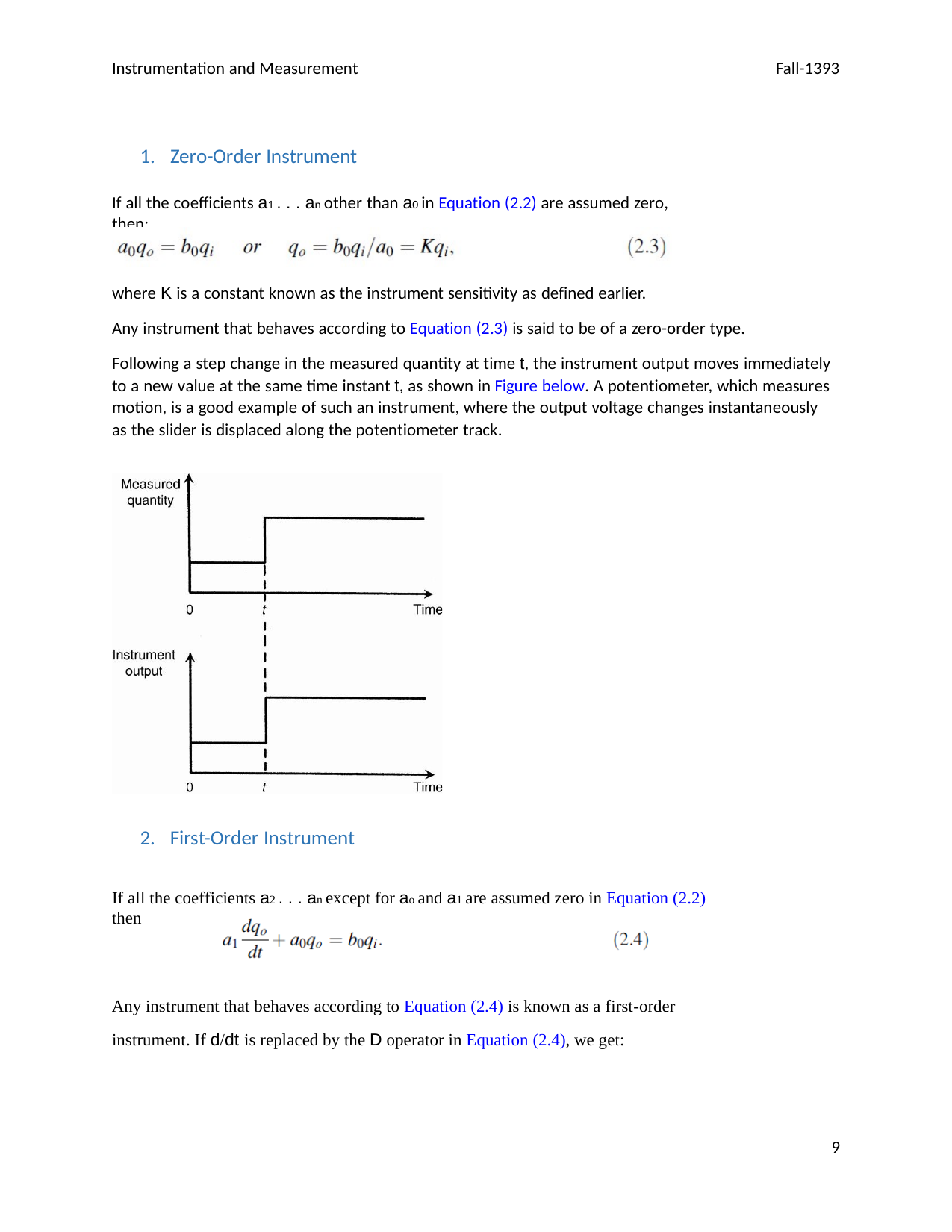

Instrumentation and Measurement
Fall-1393
1.   Zero-Order Instrument

If all the coefficients a1 . . . an other than a0 in Equation (2.2) are assumed zero, then:

where K is a constant known as the instrument sensitivity as defined earlier.
Any instrument that behaves according to Equation (2.3) is said to be of a zero-order type.
Following a step change in the measured quantity at time t, the instrument output moves immediately to a new value at the same time instant t, as shown in Figure below. A potentiometer, which measures motion, is a good example of such an instrument, where the output voltage changes instantaneously as the slider is displaced along the potentiometer track.

2.   First-Order Instrument

If all the coefficients a2 . . . an except for ao and a1 are assumed zero in Equation (2.2) then

Any instrument that behaves according to Equation (2.4) is known as a first-order instrument. If d/dt is replaced by the D operator in Equation (2.4), we get:
9